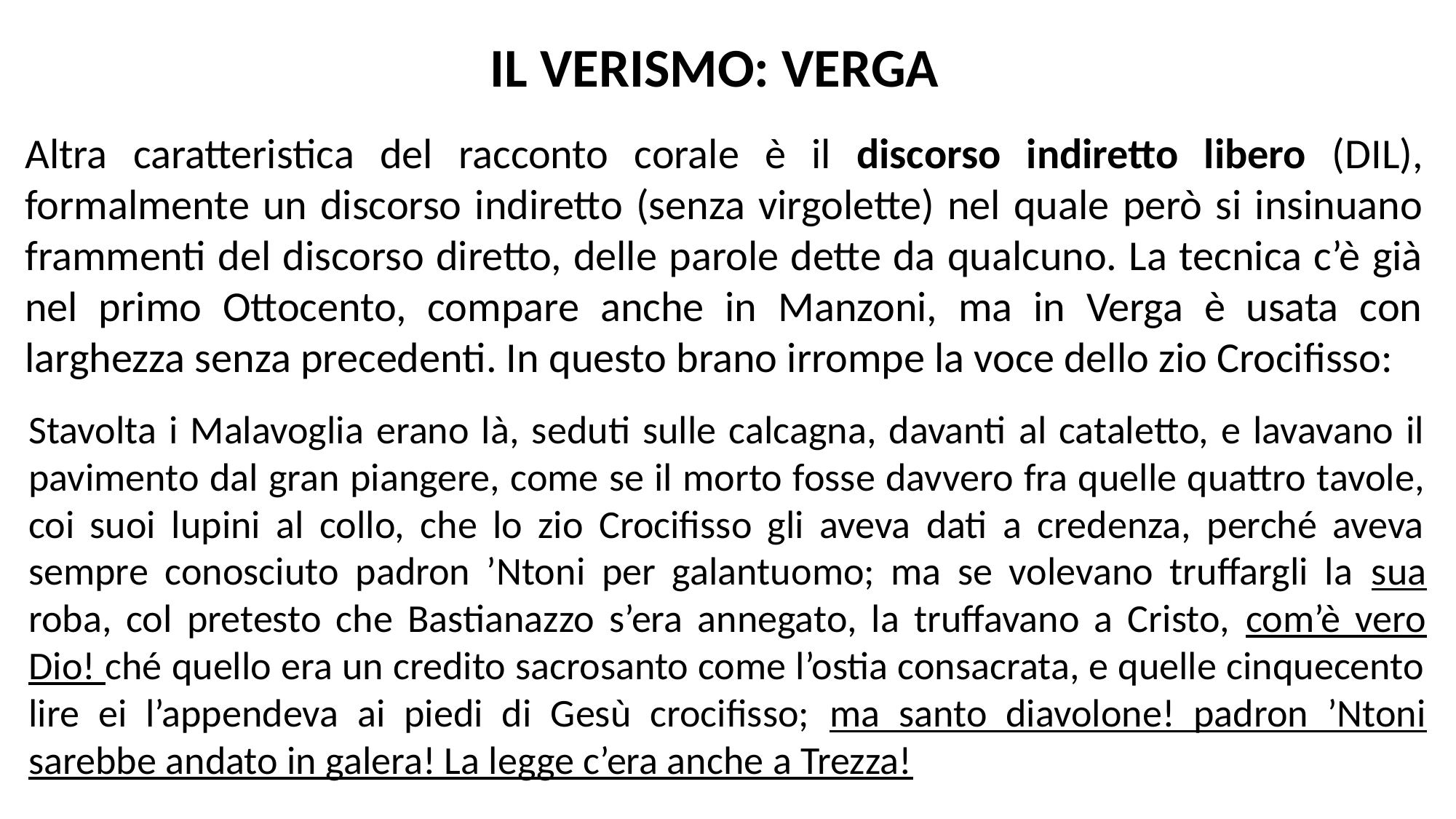

IL VERISMO: VERGA
Altra caratteristica del racconto corale è il discorso indiretto libero (DIL), formalmente un discorso indiretto (senza virgolette) nel quale però si insinuano frammenti del discorso diretto, delle parole dette da qualcuno. La tecnica c’è già nel primo Ottocento, compare anche in Manzoni, ma in Verga è usata con larghezza senza precedenti. In questo brano irrompe la voce dello zio Crocifisso:
Stavolta i Malavoglia erano là, seduti sulle calcagna, davanti al cataletto, e lavavano il pavimento dal gran piangere, come se il morto fosse davvero fra quelle quattro tavole, coi suoi lupini al collo, che lo zio Crocifisso gli aveva dati a credenza, perché aveva sempre conosciuto padron ’Ntoni per galantuomo; ma se volevano truffargli la sua roba, col pretesto che Bastianazzo s’era annegato, la truffavano a Cristo, com’è vero Dio! ché quello era un credito sacrosanto come l’ostia consacrata, e quelle cinquecento lire ei l’appendeva ai piedi di Gesù crocifisso; ma santo diavolone! padron ’Ntoni sarebbe andato in galera! La legge c’era anche a Trezza!